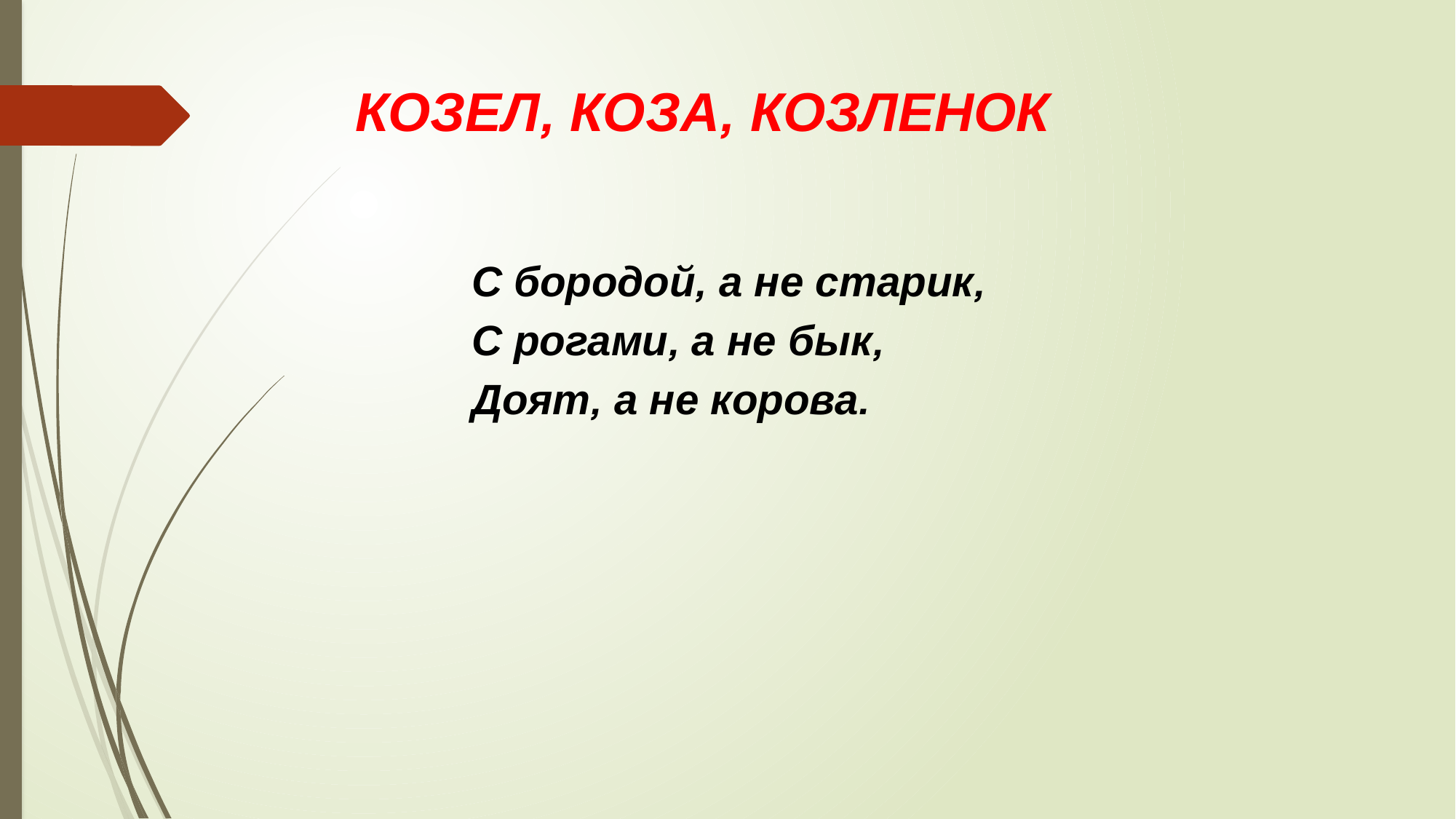

# КОЗЕЛ, КОЗА, КОЗЛЕНОК
С бородой, а не старик,
С рогами, а не бык,
Доят, а не корова.